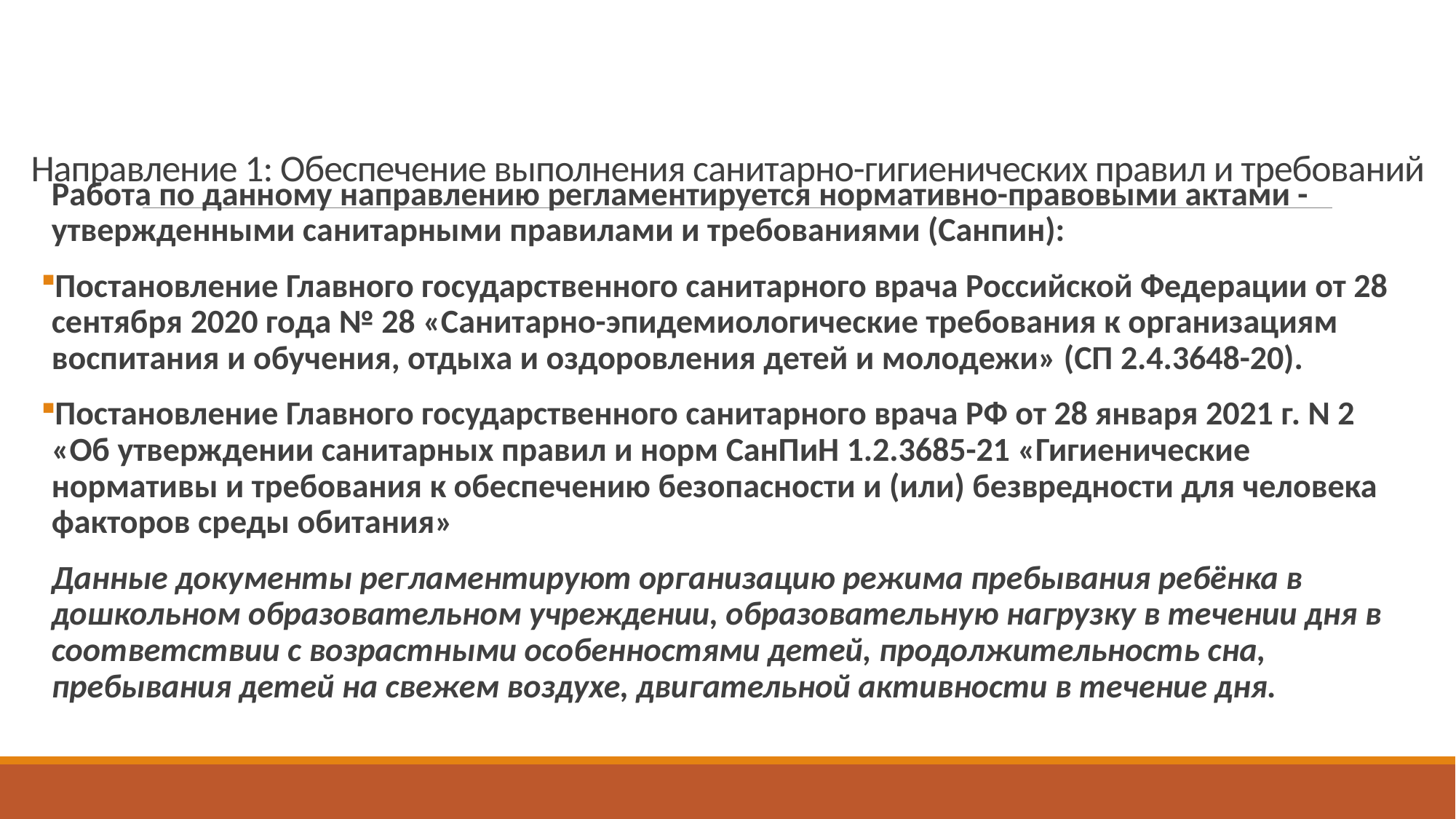

# Направление 1: Обеспечение выполнения санитарно-гигиенических правил и требований
Работа по данному направлению регламентируется нормативно-правовыми актами - утвержденными санитарными правилами и требованиями (Санпин):
Постановление Главного государственного санитарного врача Российской Федерации от 28 сентября 2020 года № 28 «Санитарно-эпидемиологические требования к организациям воспитания и обучения, отдыха и оздоровления детей и молодежи» (СП 2.4.3648-20).
Постановление Главного государственного санитарного врача РФ от 28 января 2021 г. N 2 «Об утверждении санитарных правил и норм СанПиН 1.2.3685-21 «Гигиенические нормативы и требования к обеспечению безопасности и (или) безвредности для человека факторов среды обитания»
Данные документы регламентируют организацию режима пребывания ребёнка в дошкольном образовательном учреждении, образовательную нагрузку в течении дня в соответствии с возрастными особенностями детей, продолжительность сна, пребывания детей на свежем воздухе, двигательной активности в течение дня.